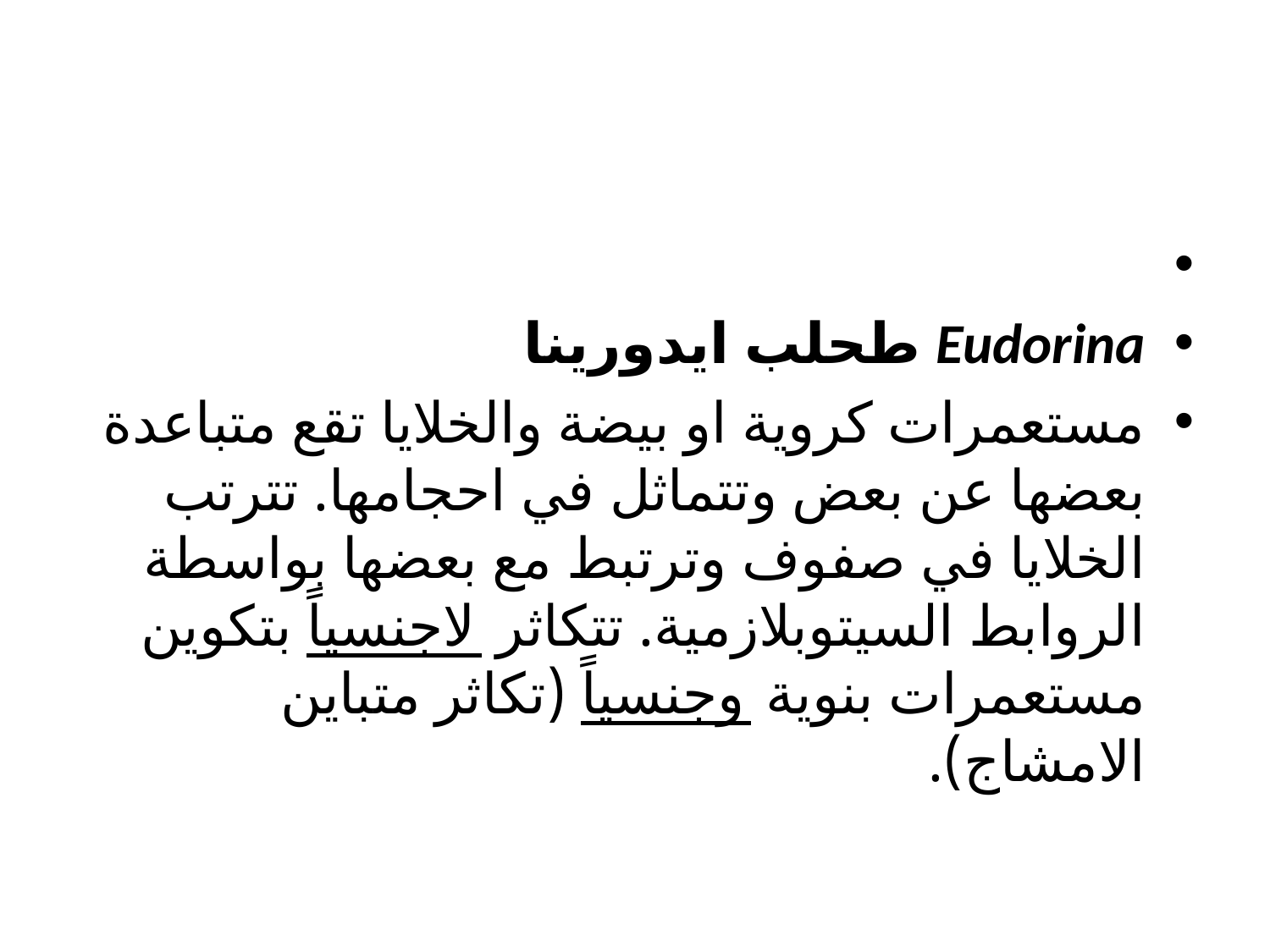

Eudorina طحلب ايدورينا
مستعمرات كروية او بيضة والخلايا تقع متباعدة بعضها عن بعض وتتماثل في احجامها. تترتب الخلايا في صفوف وترتبط مع بعضها بواسطة الروابط السيتوبلازمية. تتكاثر لاجنسياً بتكوين مستعمرات بنوية وجنسياً (تكاثر متباين الامشاج).